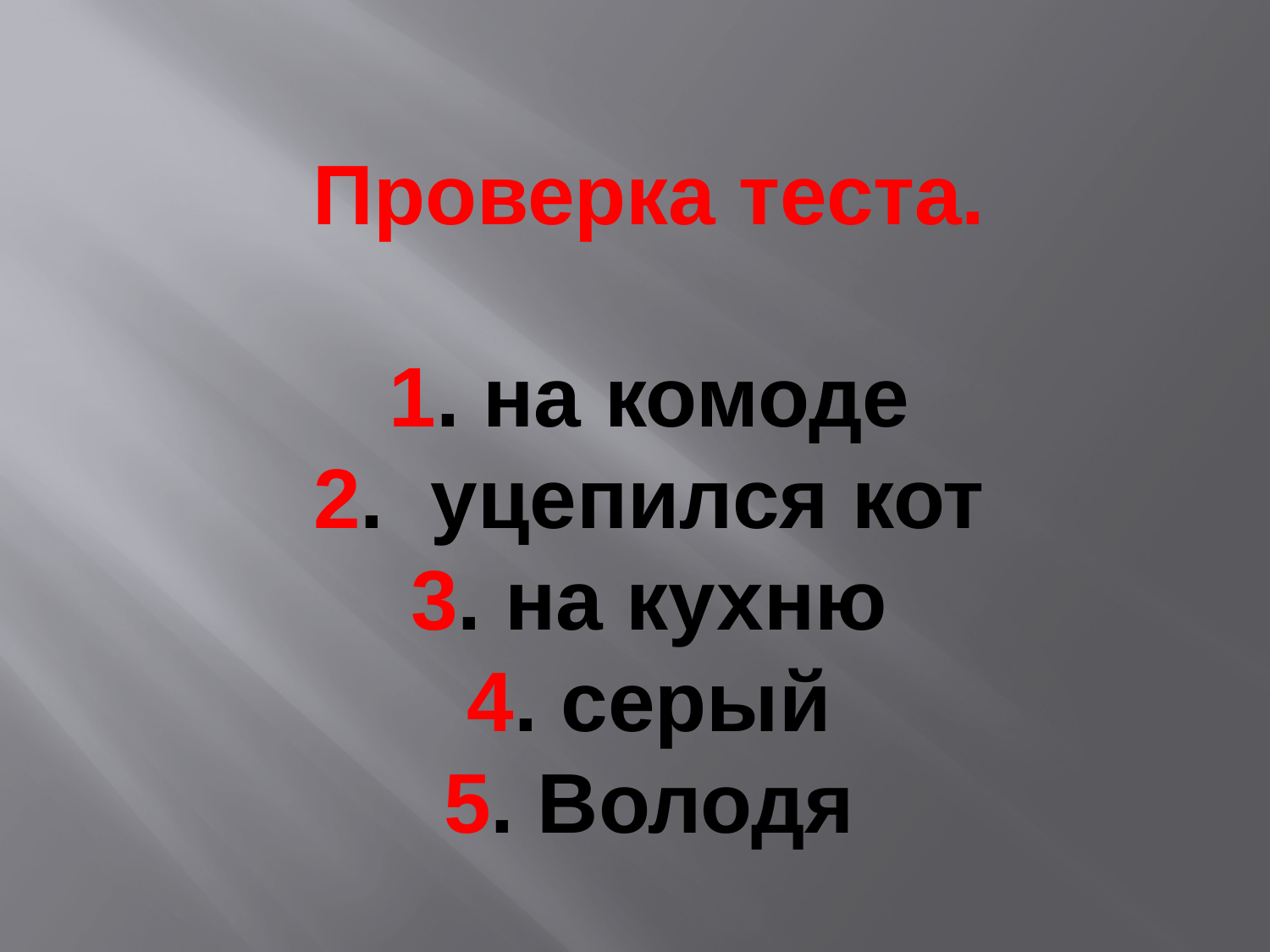

# Проверка теста. 1. на комоде 2.  уцепился кот 3. на кухню 4. серый 5. Володя